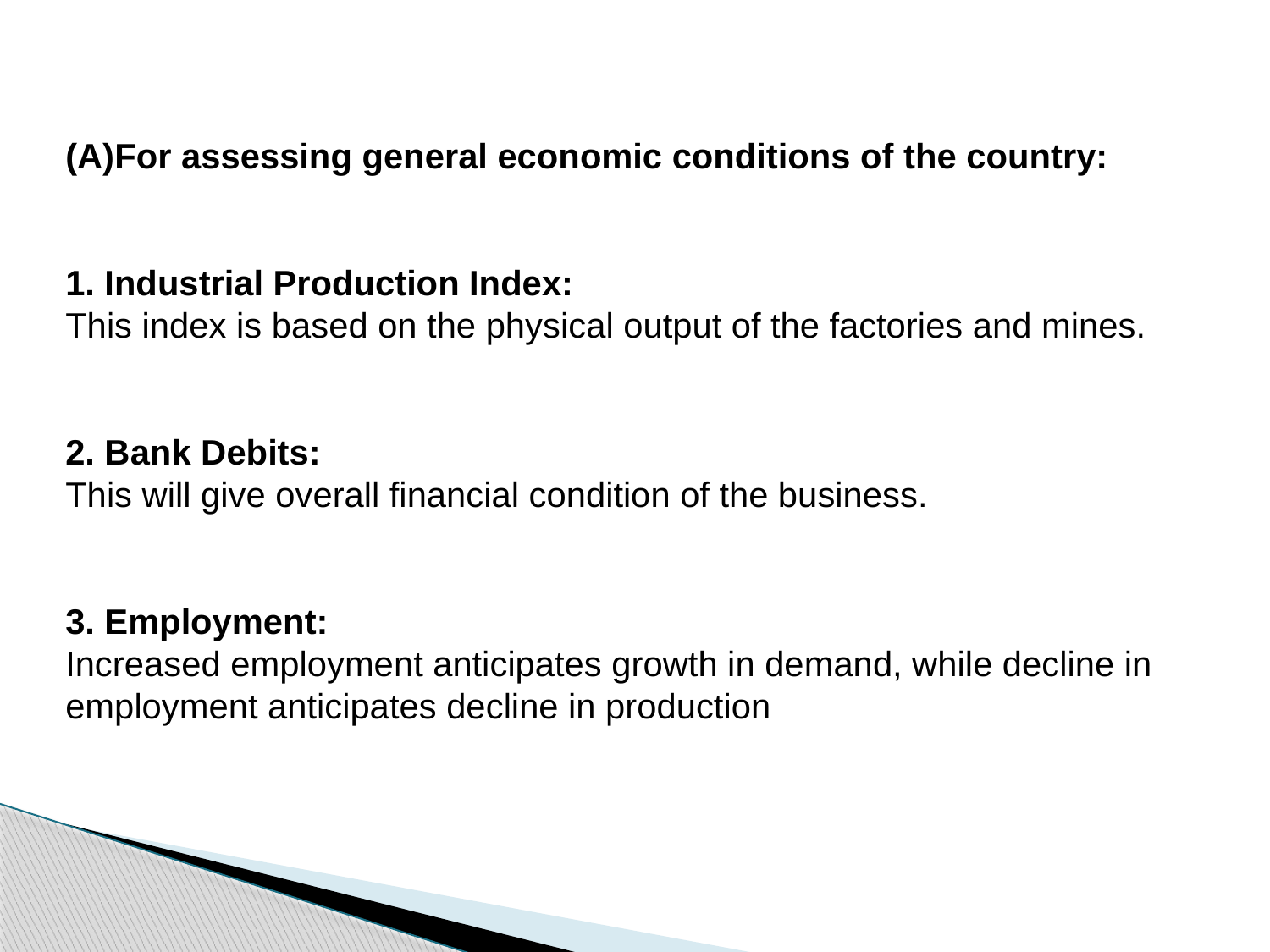

For assessing general economic conditions of the country:

1. Industrial Production Index:
This index is based on the physical output of the factories and mines.

2. Bank Debits:
This will give overall financial condition of the business.

3. Employment:
Increased employment anticipates growth in demand, while decline in employment anticipates decline in production